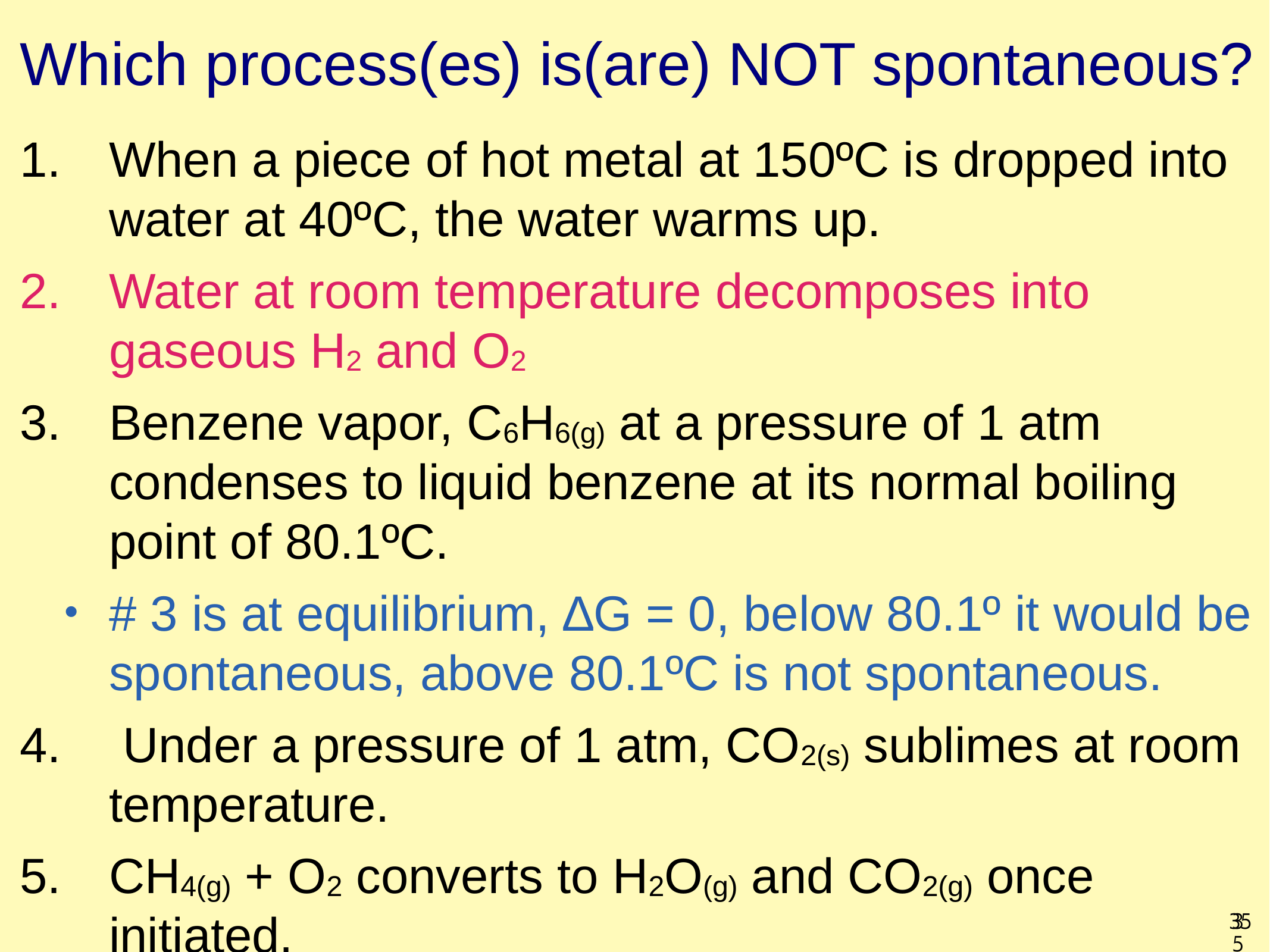

# Which process(es) is(are) NOT spontaneous?
When a piece of hot metal at 150ºC is dropped into water at 40ºC, the water warms up.
Water at room temperature decomposes into gaseous H2 and O2
Benzene vapor, C6H6(g) at a pressure of 1 atm condenses to liquid benzene at its normal boiling point of 80.1ºC.
# 3 is at equilibrium, ∆G = 0, below 80.1º it would be spontaneous, above 80.1ºC is not spontaneous.
 Under a pressure of 1 atm, CO2(s) sublimes at room temperature.
CH4(g) + O2 converts to H2O(g) and CO2(g) once initiated.
35
35